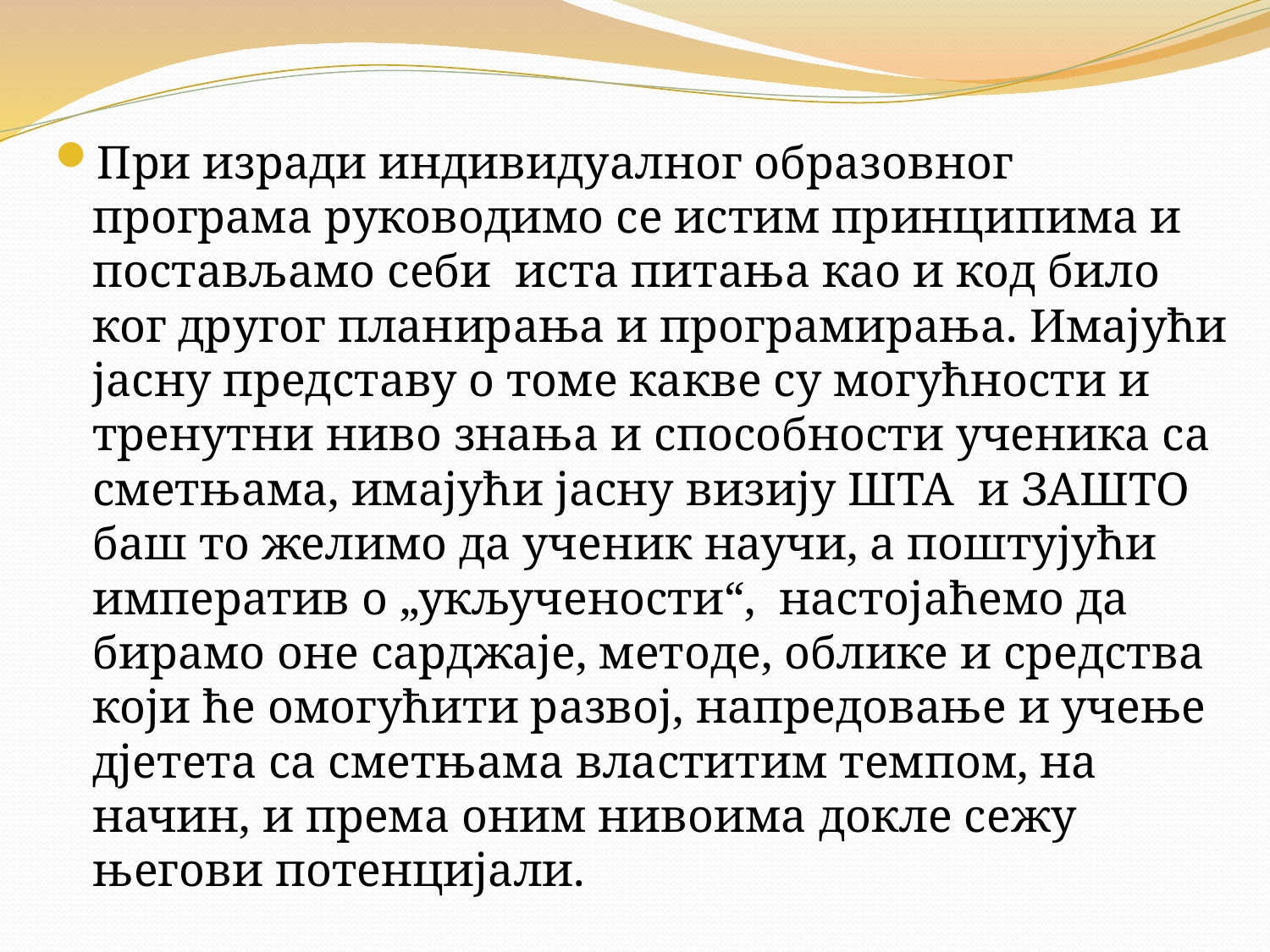

При изради индивидуалног образовног програма руководимо се истим принципима и постављамо себи  иста питања као и код било ког другог планирања и програмирања. Имајући јасну представу о томе какве су могућности и тренутни ниво знања и способности ученика са сметњама, имајући јасну визију ШТА  и ЗАШТО баш то желимо да ученик научи, а поштујући императив о „укључености“,  настојаћемо да бирамо оне сарджаје, методе, облике и средства који ће омогућити развој, напредовање и учење дјетета са сметњама властитим темпом, на начин, и према оним нивоима докле сежу његови потенцијали.